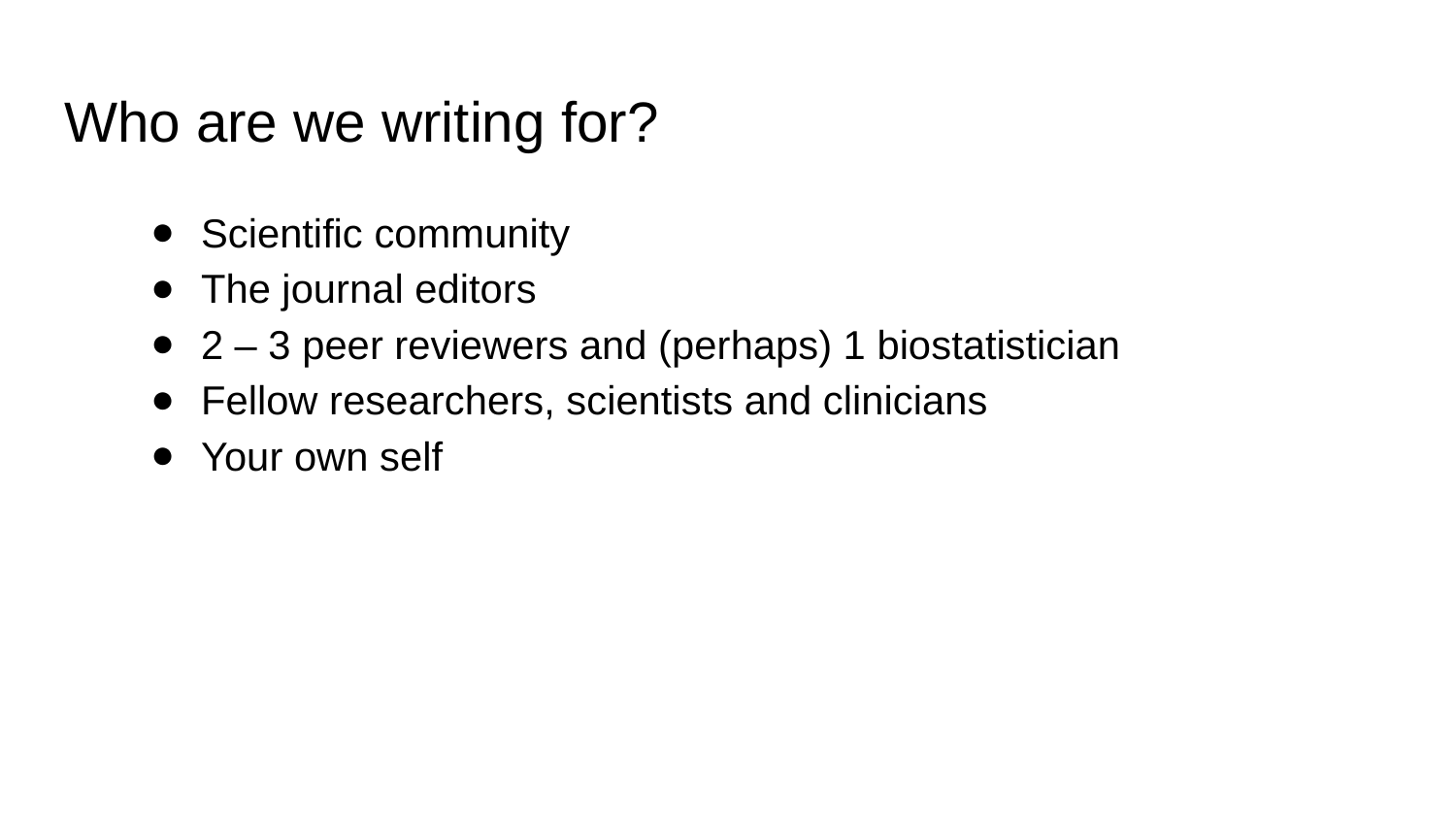

# Who are we writing for?
Scientific community
The journal editors
2 – 3 peer reviewers and (perhaps) 1 biostatistician
Fellow researchers, scientists and clinicians
Your own self